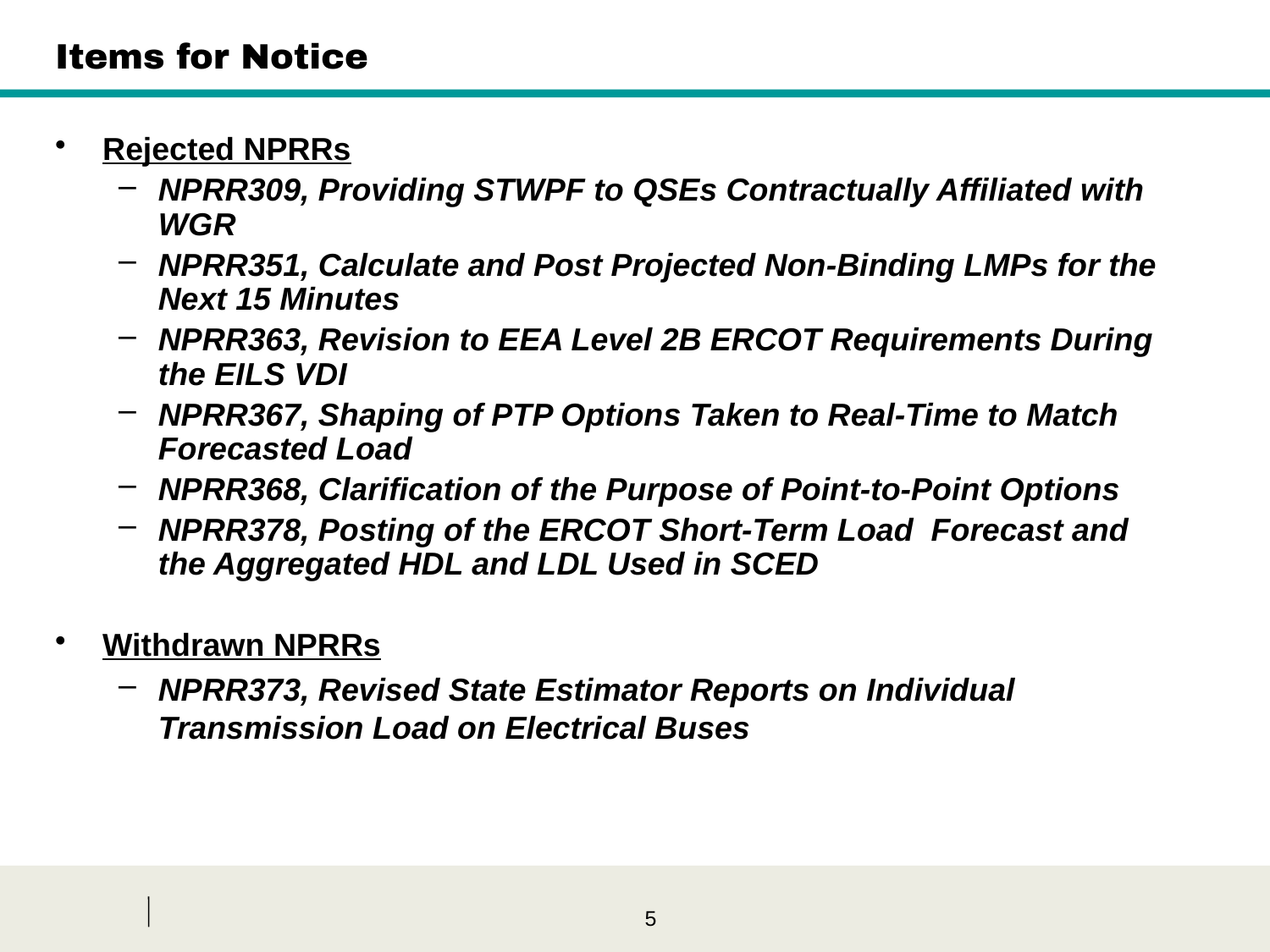

Items for Notice
Rejected NPRRs
NPRR309, Providing STWPF to QSEs Contractually Affiliated with WGR
NPRR351, Calculate and Post Projected Non-Binding LMPs for the Next 15 Minutes
NPRR363, Revision to EEA Level 2B ERCOT Requirements During the EILS VDI
NPRR367, Shaping of PTP Options Taken to Real-Time to Match Forecasted Load
NPRR368, Clarification of the Purpose of Point-to-Point Options
NPRR378, Posting of the ERCOT Short-Term Load  Forecast and the Aggregated HDL and LDL Used in SCED

Withdrawn NPRRs
NPRR373, Revised State Estimator Reports on Individual Transmission Load on Electrical Buses